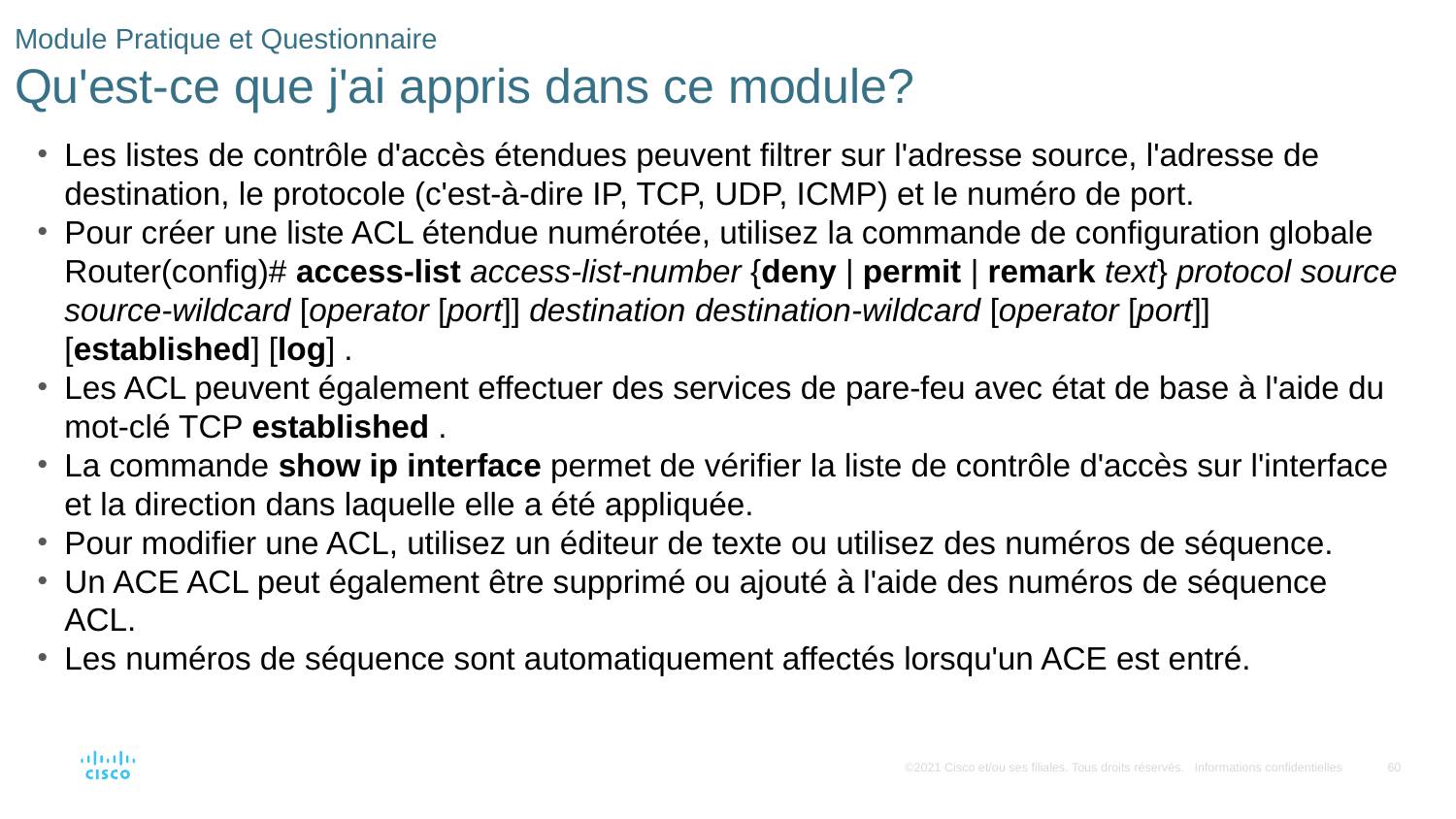

# Module Pratique et Questionnaire Qu'est-ce que j'ai appris dans ce module?
Les listes de contrôle d'accès étendues peuvent filtrer sur l'adresse source, l'adresse de destination, le protocole (c'est-à-dire IP, TCP, UDP, ICMP) et le numéro de port.
Pour créer une liste ACL étendue numérotée, utilisez la commande de configuration globale Router(config)# access-list access-list-number {deny | permit | remark text} protocol source source-wildcard [operator [port]] destination destination-wildcard [operator [port]] [established] [log] .
Les ACL peuvent également effectuer des services de pare-feu avec état de base à l'aide du mot-clé TCP established .
La commande show ip interface permet de vérifier la liste de contrôle d'accès sur l'interface et la direction dans laquelle elle a été appliquée.
Pour modifier une ACL, utilisez un éditeur de texte ou utilisez des numéros de séquence.
Un ACE ACL peut également être supprimé ou ajouté à l'aide des numéros de séquence ACL.
Les numéros de séquence sont automatiquement affectés lorsqu'un ACE est entré.